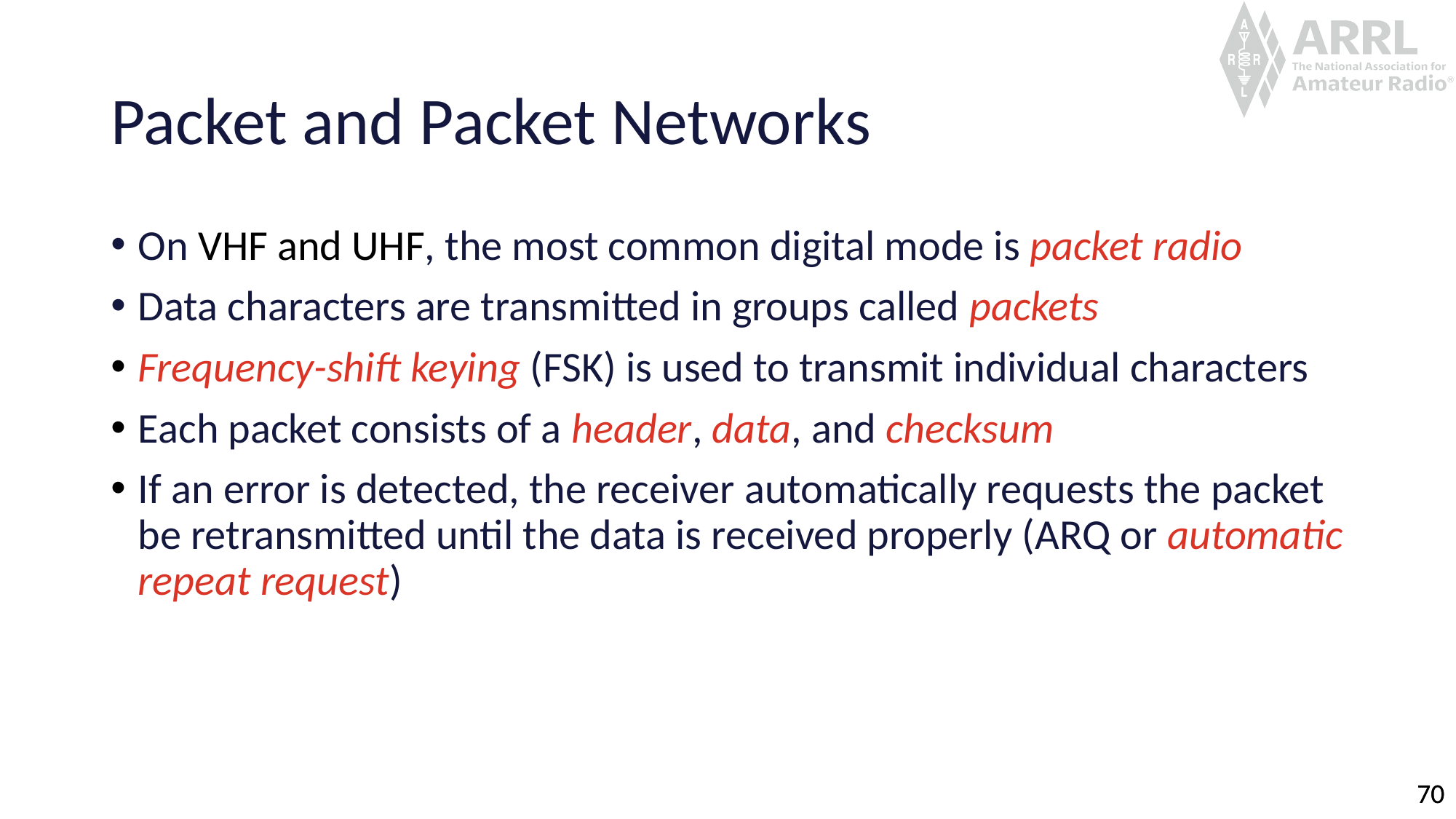

# Packet and Packet Networks
On VHF and UHF, the most common digital mode is packet radio
Data characters are transmitted in groups called packets
Frequency-shift keying (FSK) is used to transmit individual characters
Each packet consists of a header, data, and checksum
If an error is detected, the receiver automatically requests the packet be retransmitted until the data is received properly (ARQ or automatic repeat request)